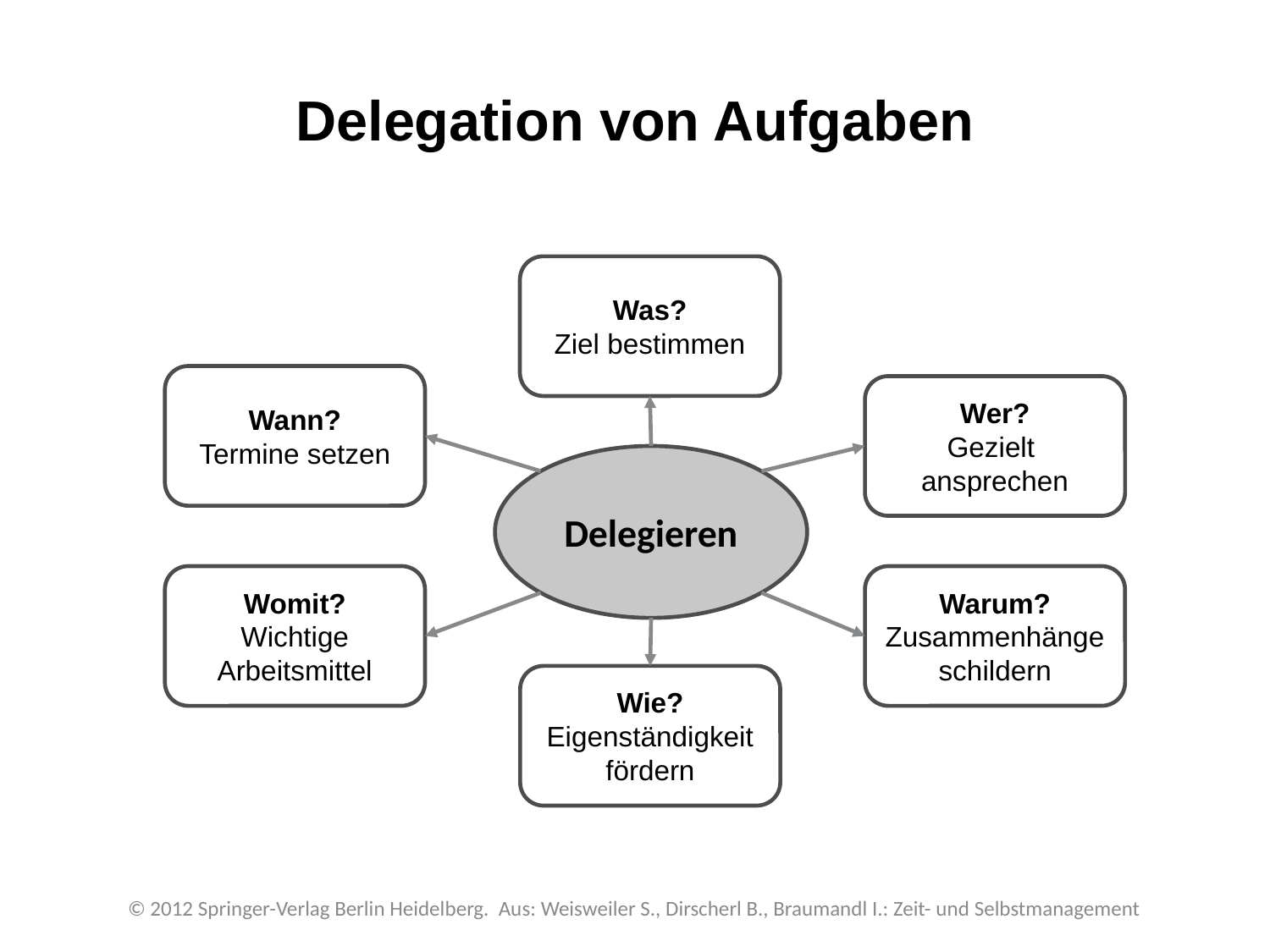

# Delegation von Aufgaben
Was?
Ziel bestimmen
Wann?
Termine setzen
Wer?
Gezielt
ansprechen
Delegieren
Womit?
Wichtige
Arbeitsmittel
Warum?
Zusammenhänge
schildern
Wie?
Eigenständigkeit
fördern
© 2012 Springer-Verlag Berlin Heidelberg.  Aus: Weisweiler S., Dirscherl B., Braumandl I.: Zeit- und Selbstmanagement